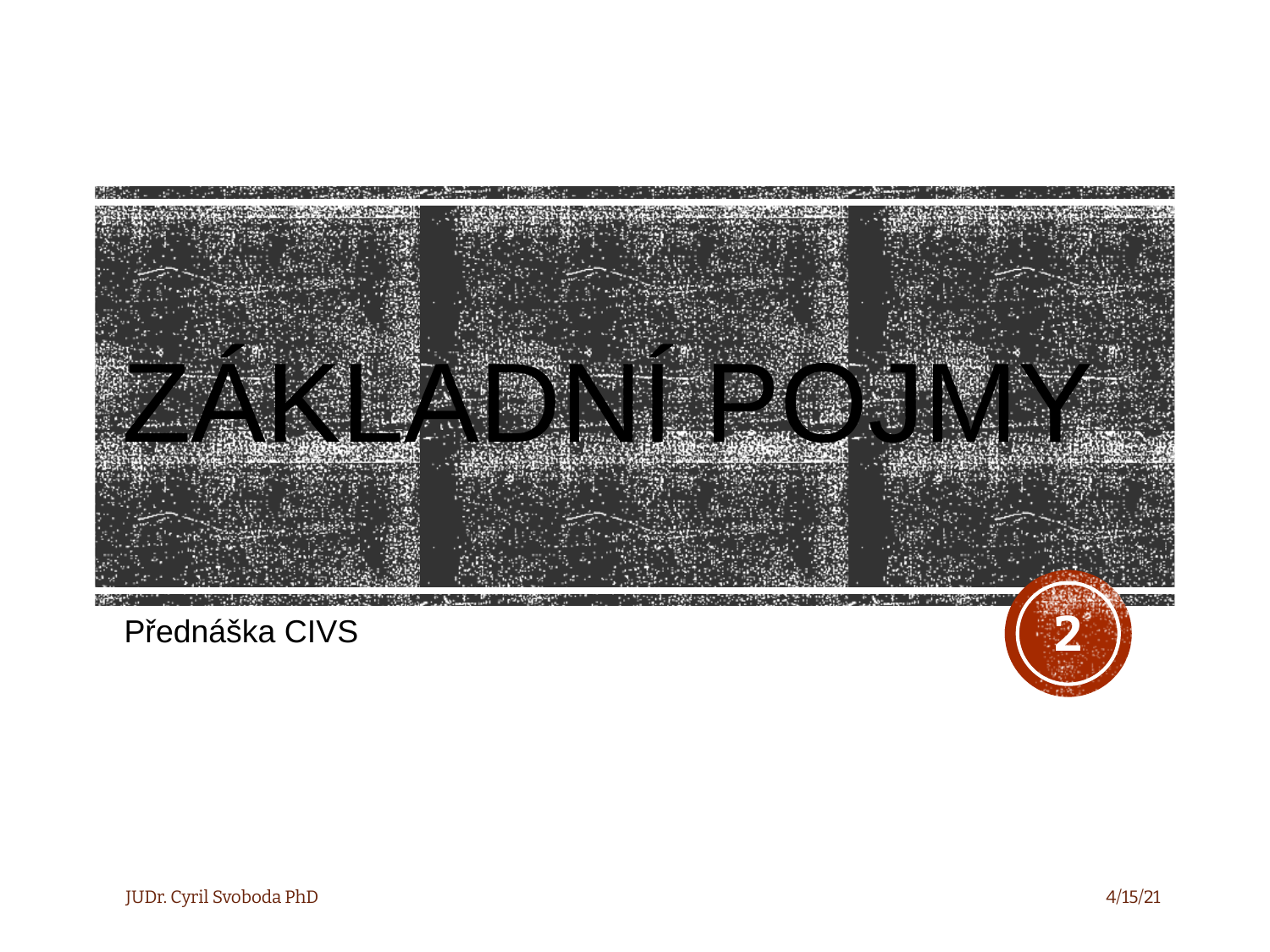

# Základní pojmy
2
Přednáška CIVS
JUDr. Cyril Svoboda PhD
4/15/21